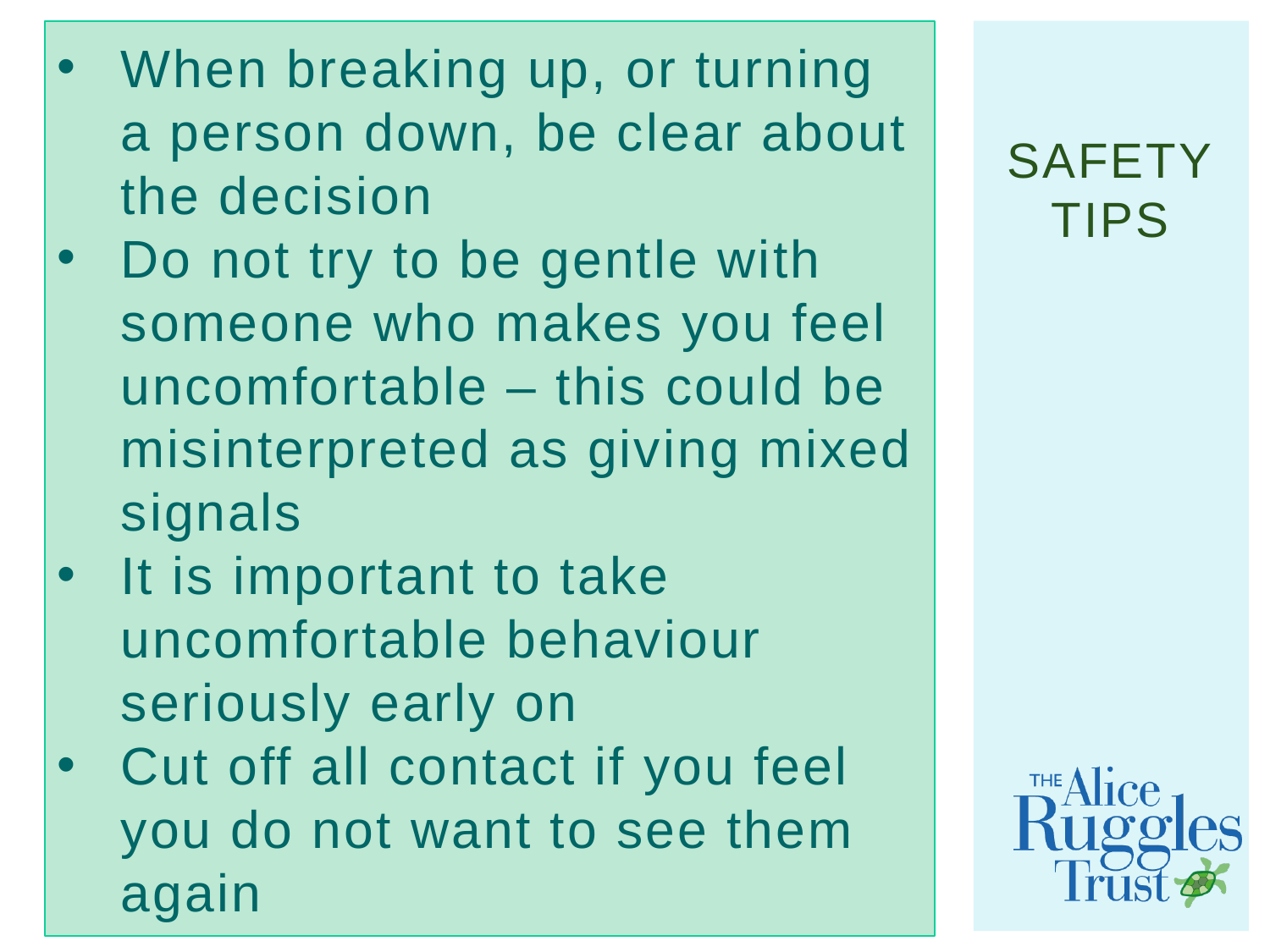

When breaking up, or turning a person down, be clear about the decision
Do not try to be gentle with someone who makes you feel uncomfortable – this could be misinterpreted as giving mixed signals
It is important to take uncomfortable behaviour seriously early on
Cut off all contact if you feel you do not want to see them again
# Safety tips